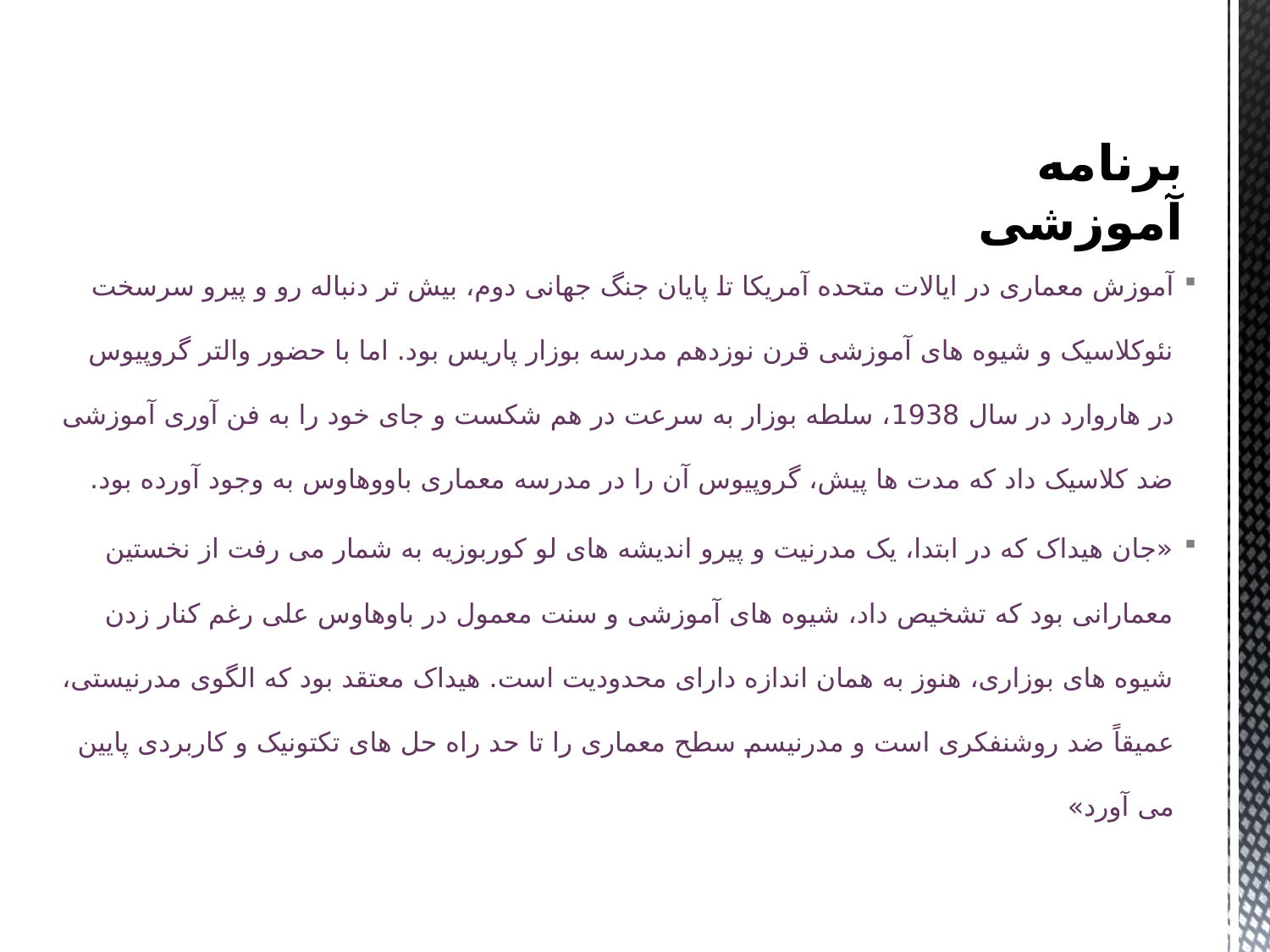

# برنامه آموزشی
آموزش معماری در ایالات متحده آمریکا تا پایان جنگ جهانی دوم، بیش تر دنباله رو و پیرو سرسخت نئوکلاسیک و شیوه های آموزشی قرن نوزدهم مدرسه بوزار پاریس بود. اما با حضور والتر گروپیوس در هاروارد در سال 1938، سلطه بوزار به سرعت در هم شکست و جای خود را به فن آوری آموزشی ضد کلاسیک داد که مدت ها پیش، گروپیوس آن را در مدرسه معماری باووهاوس به وجود آورده بود.
«جان هیداک که در ابتدا، یک مدرنیت و پیرو اندیشه های لو کوربوزیه به شمار می رفت از نخستین معمارانی بود که تشخیص داد، شیوه های آموزشی و سنت معمول در باوهاوس علی رغم کنار زدن شیوه های بوزاری، هنوز به همان اندازه دارای محدودیت است. هیداک معتقد بود که الگوی مدرنیستی، عمیقاً ضد روشنفکری است و مدرنیسم سطح معماری را تا حد راه حل های تکتونیک و کاربردی پایین می آورد»